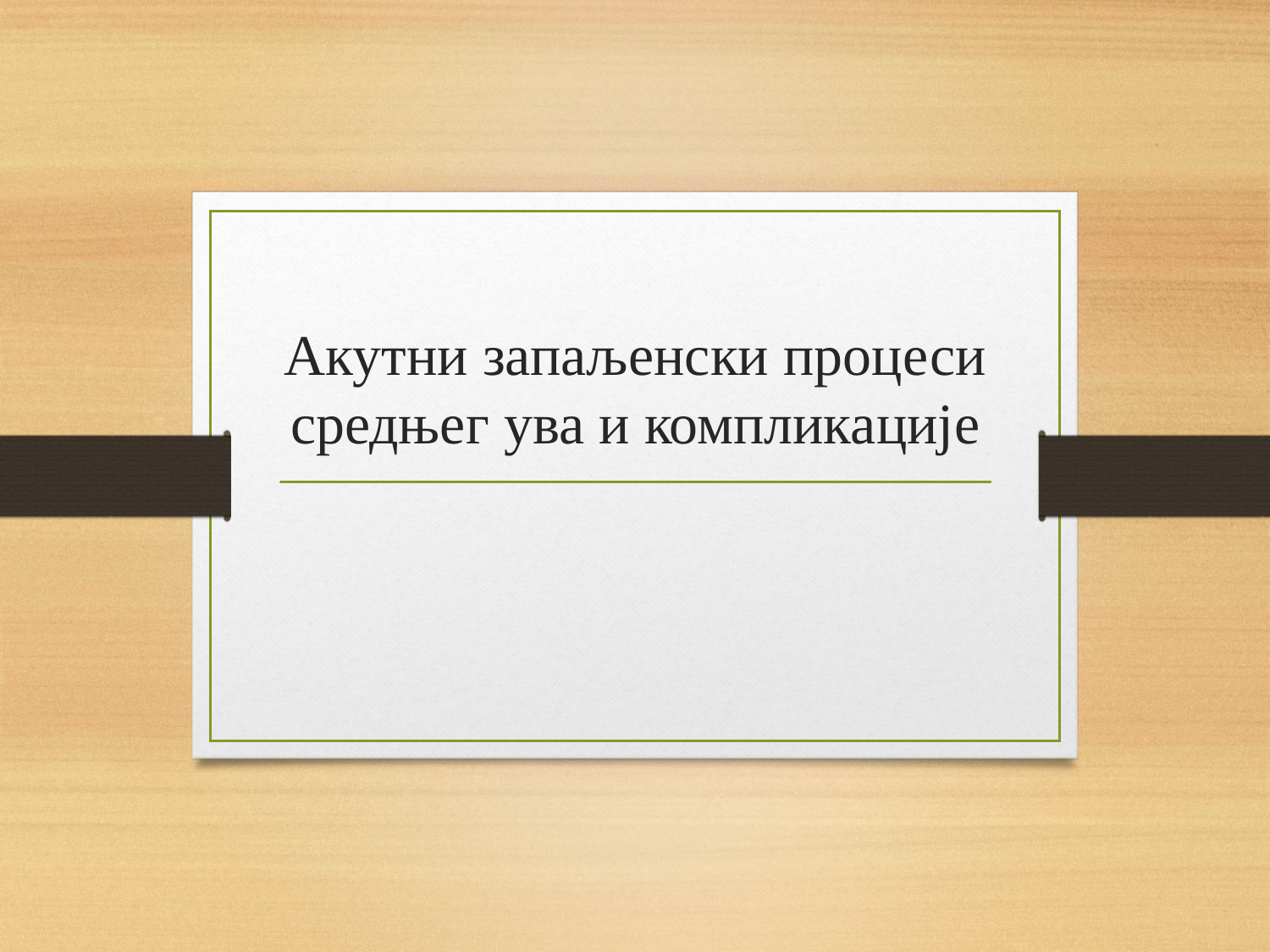

# Акутни запаљенски процеси средњег ува и компликације